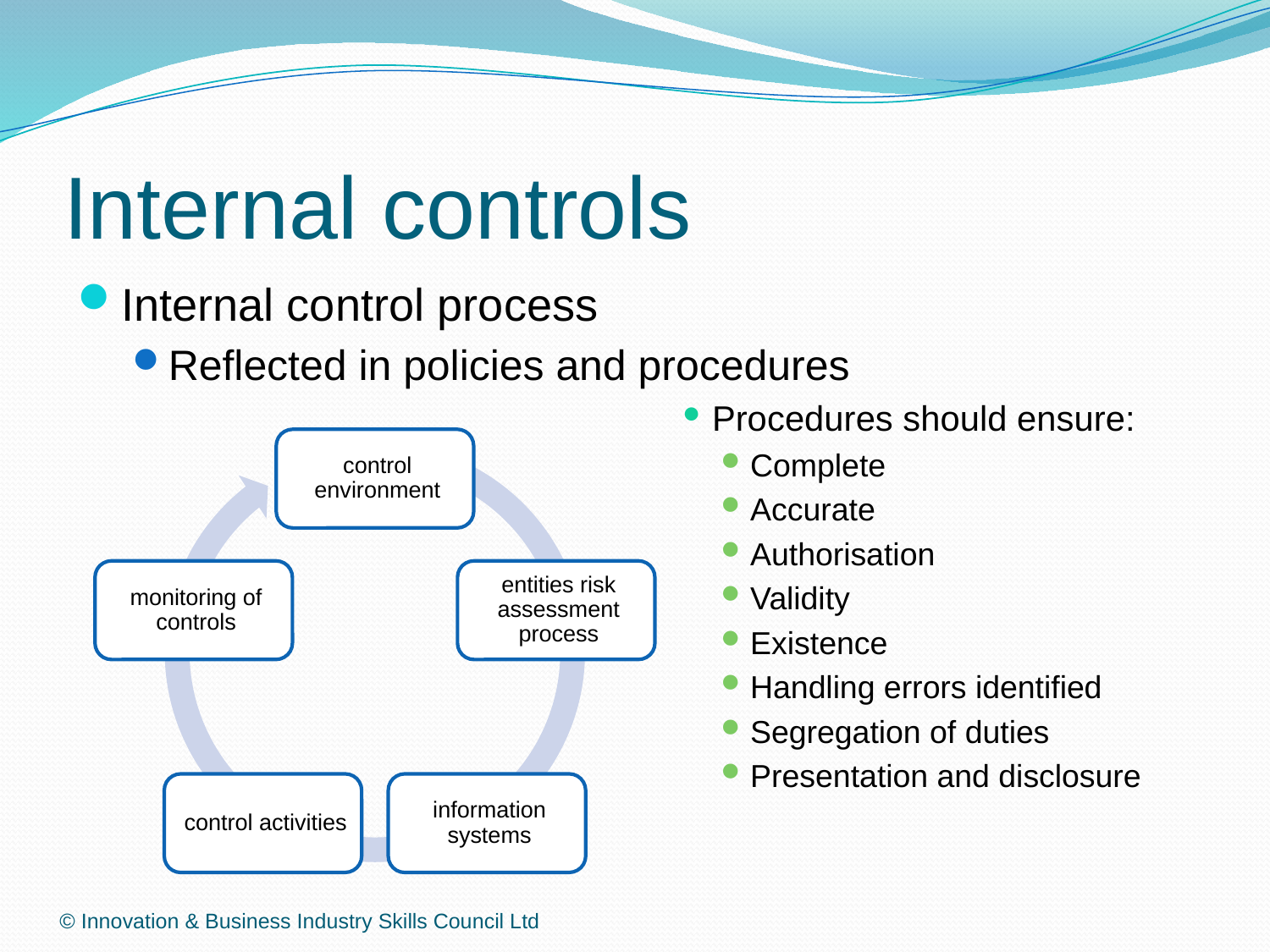

# Internal controls
Internal control process
Reflected in policies and procedures
Procedures should ensure:
Complete
Accurate
Authorisation
Validity
Existence
Handling errors identified
Segregation of duties
Presentation and disclosure
control environment
entities risk assessment process
information systems
control activities
monitoring of controls
© Innovation & Business Industry Skills Council Ltd